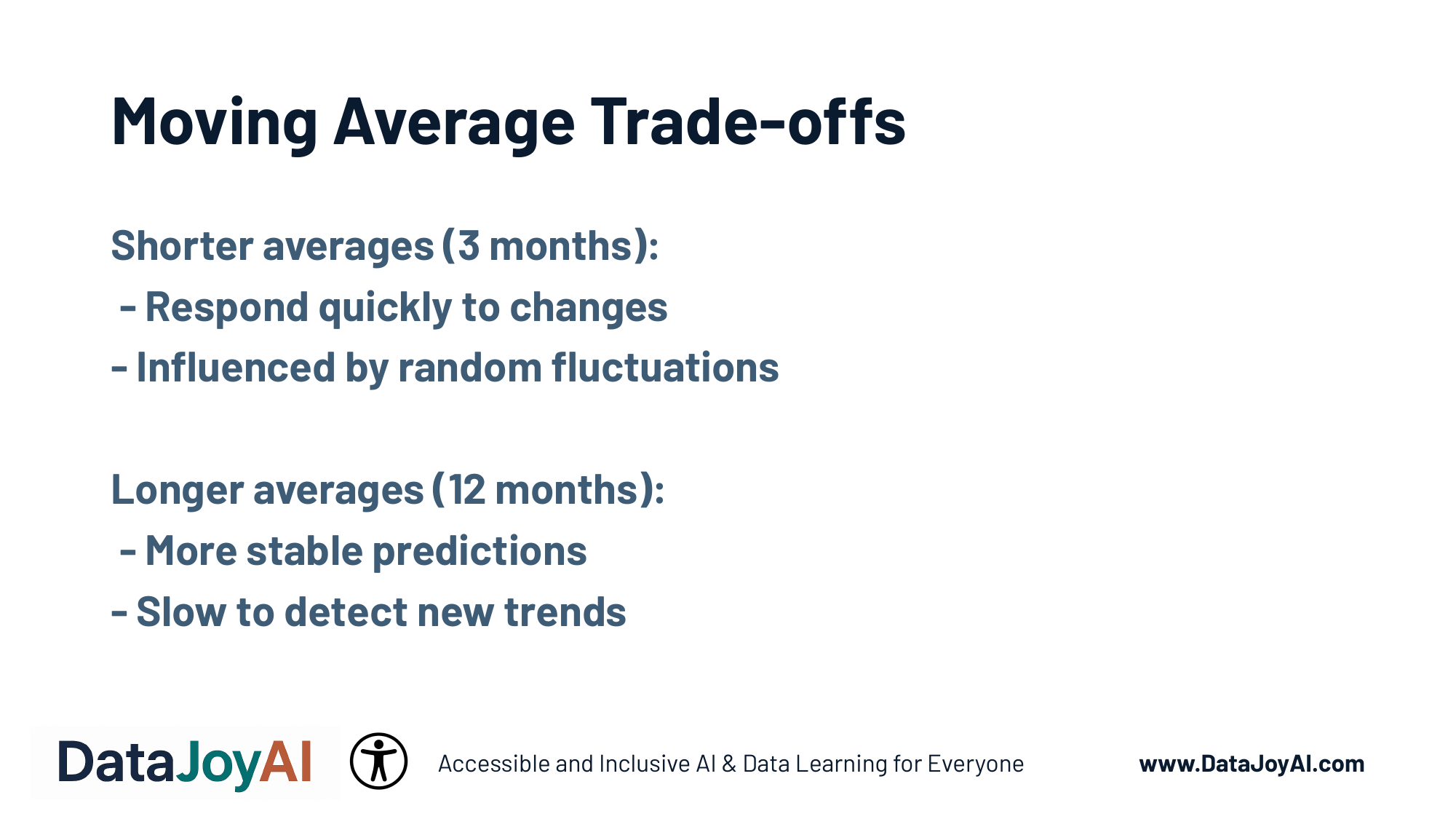

# Moving Average Trade-offs
Shorter averages (3 months):
 - Respond quickly to changes
- Influenced by random fluctuations

Longer averages (12 months):
 - More stable predictions
- Slow to detect new trends